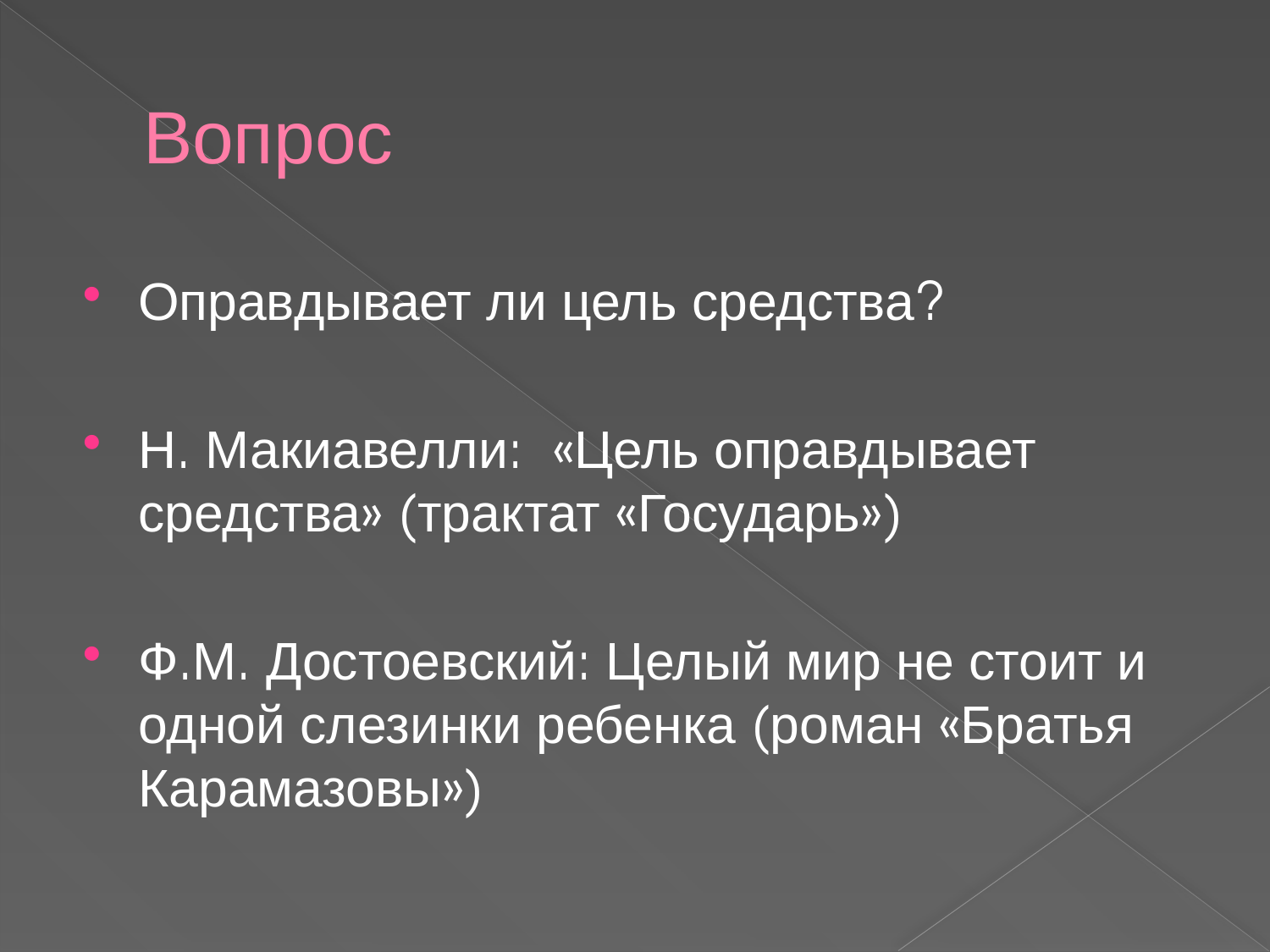

# Вопрос
Оправдывает ли цель средства?

Н. Макиавелли:  «Цель оправдывает средства» (трактат «Государь»)

Ф.М. Достоевский: Целый мир не стоит и одной слезинки ребенка (роман «Братья Карамазовы»)